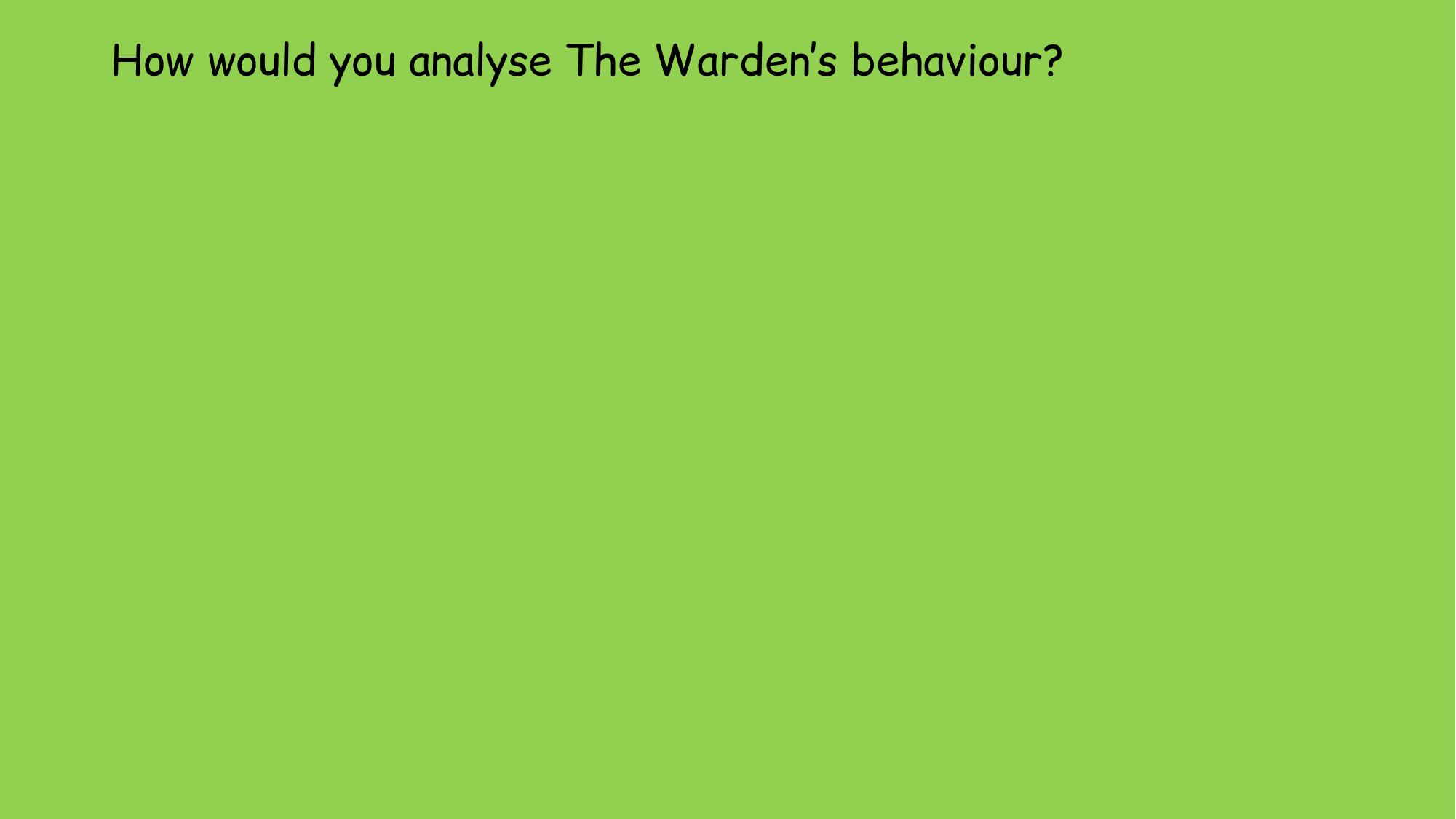

How would you analyse The Warden’s behaviour?